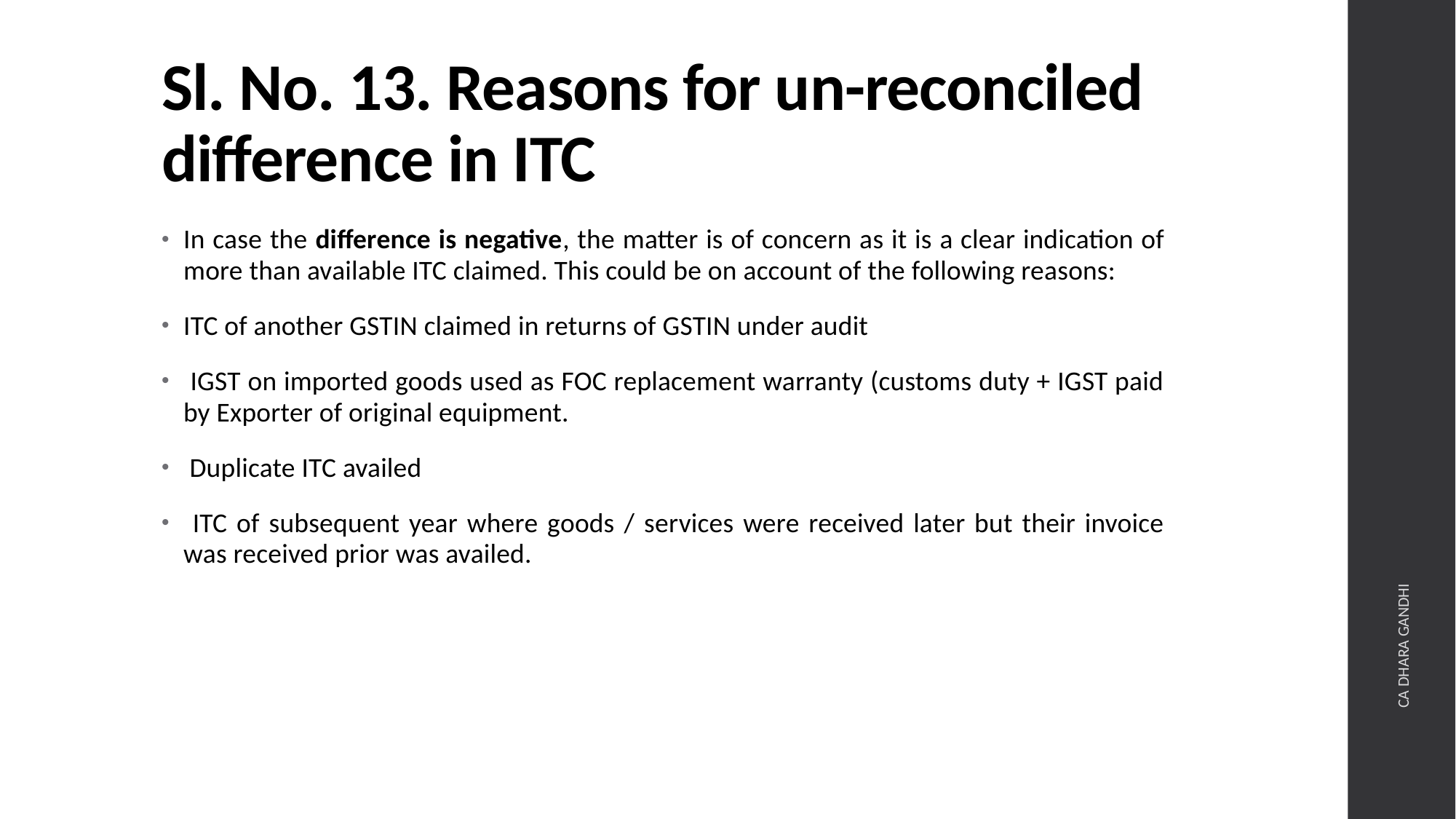

# Sl. No. 13. Reasons for un-reconciled difference in ITC
In case the difference is negative, the matter is of concern as it is a clear indication of more than available ITC claimed. This could be on account of the following reasons:
ITC of another GSTIN claimed in returns of GSTIN under audit
 IGST on imported goods used as FOC replacement warranty (customs duty + IGST paid by Exporter of original equipment.
 Duplicate ITC availed
 ITC of subsequent year where goods / services were received later but their invoice was received prior was availed.
CA DHARA GANDHI